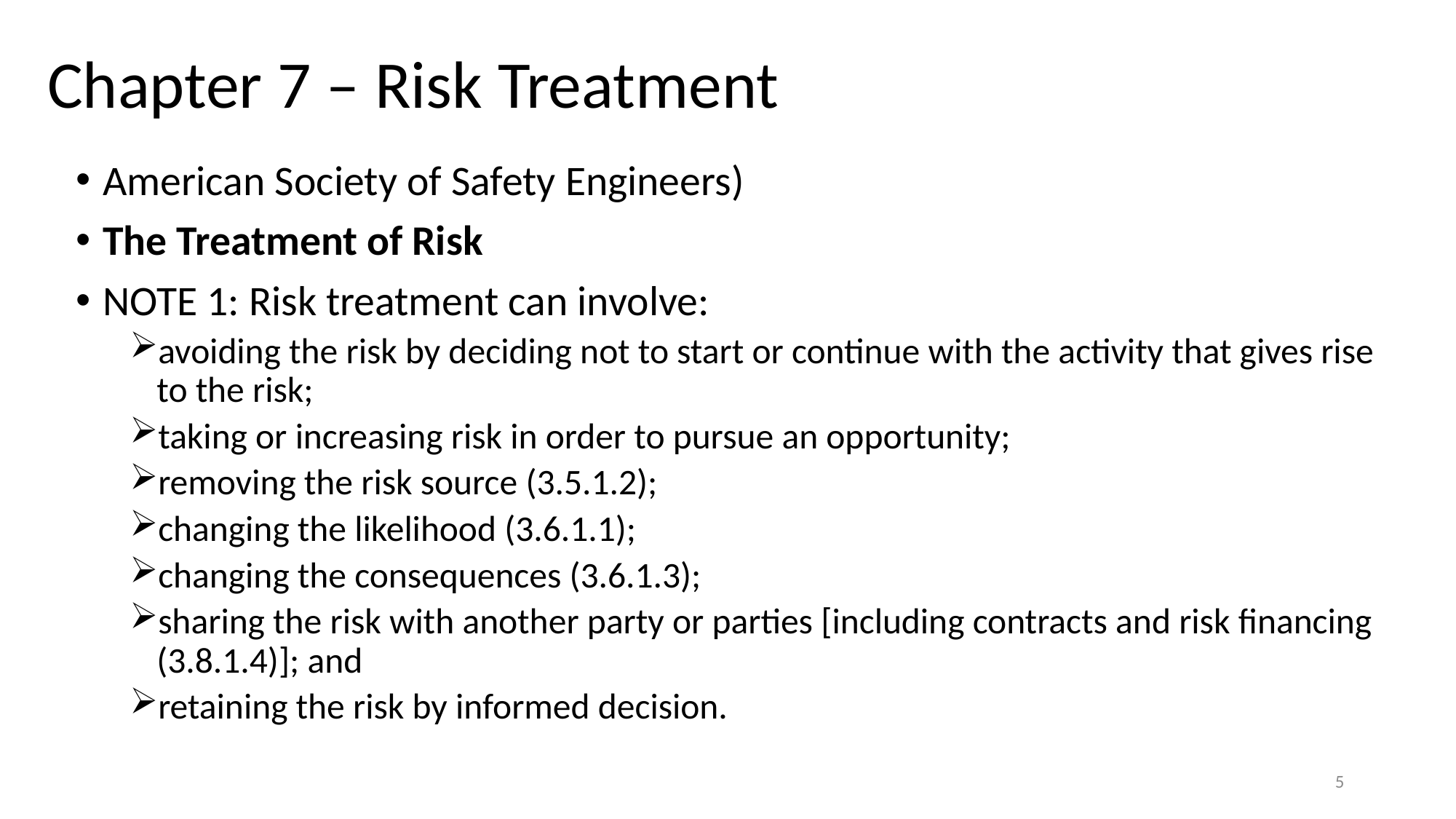

# Chapter 7 – Risk Treatment
American Society of Safety Engineers)
The Treatment of Risk
NOTE 1: Risk treatment can involve:
avoiding the risk by deciding not to start or continue with the activity that gives rise to the risk;
taking or increasing risk in order to pursue an opportunity;
removing the risk source (3.5.1.2);
changing the likelihood (3.6.1.1);
changing the consequences (3.6.1.3);
sharing the risk with another party or parties [including contracts and risk financing (3.8.1.4)]; and
retaining the risk by informed decision.
5